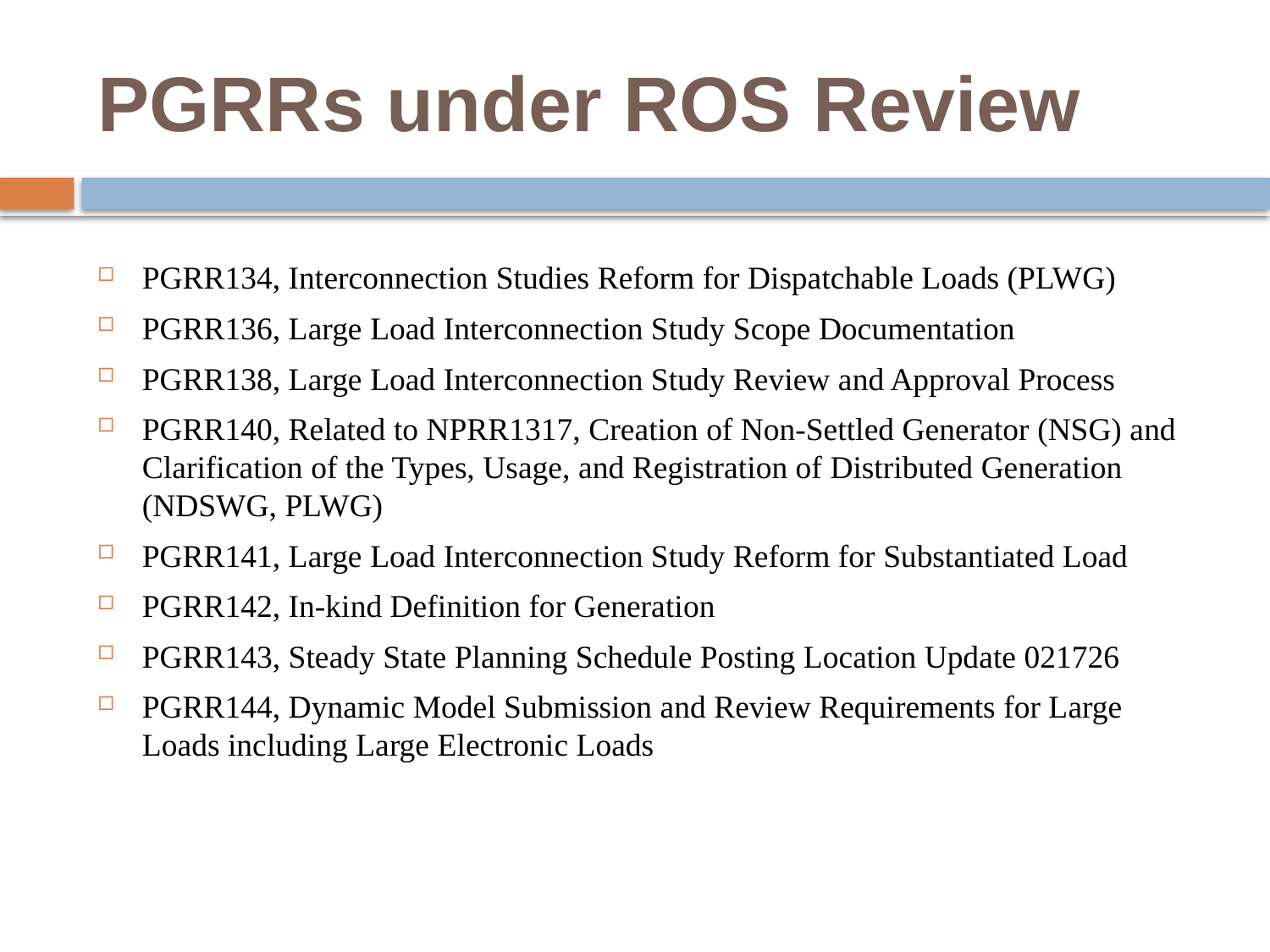

# PGRRs under ROS Review
PGRR134, Interconnection Studies Reform for Dispatchable Loads (PLWG)
PGRR136, Large Load Interconnection Study Scope Documentation
PGRR138, Large Load Interconnection Study Review and Approval Process
PGRR140, Related to NPRR1317, Creation of Non-Settled Generator (NSG) and Clarification of the Types, Usage, and Registration of Distributed Generation (NDSWG, PLWG)
PGRR141, Large Load Interconnection Study Reform for Substantiated Load
PGRR142, In-kind Definition for Generation
PGRR143, Steady State Planning Schedule Posting Location Update 021726
PGRR144, Dynamic Model Submission and Review Requirements for Large Loads including Large Electronic Loads